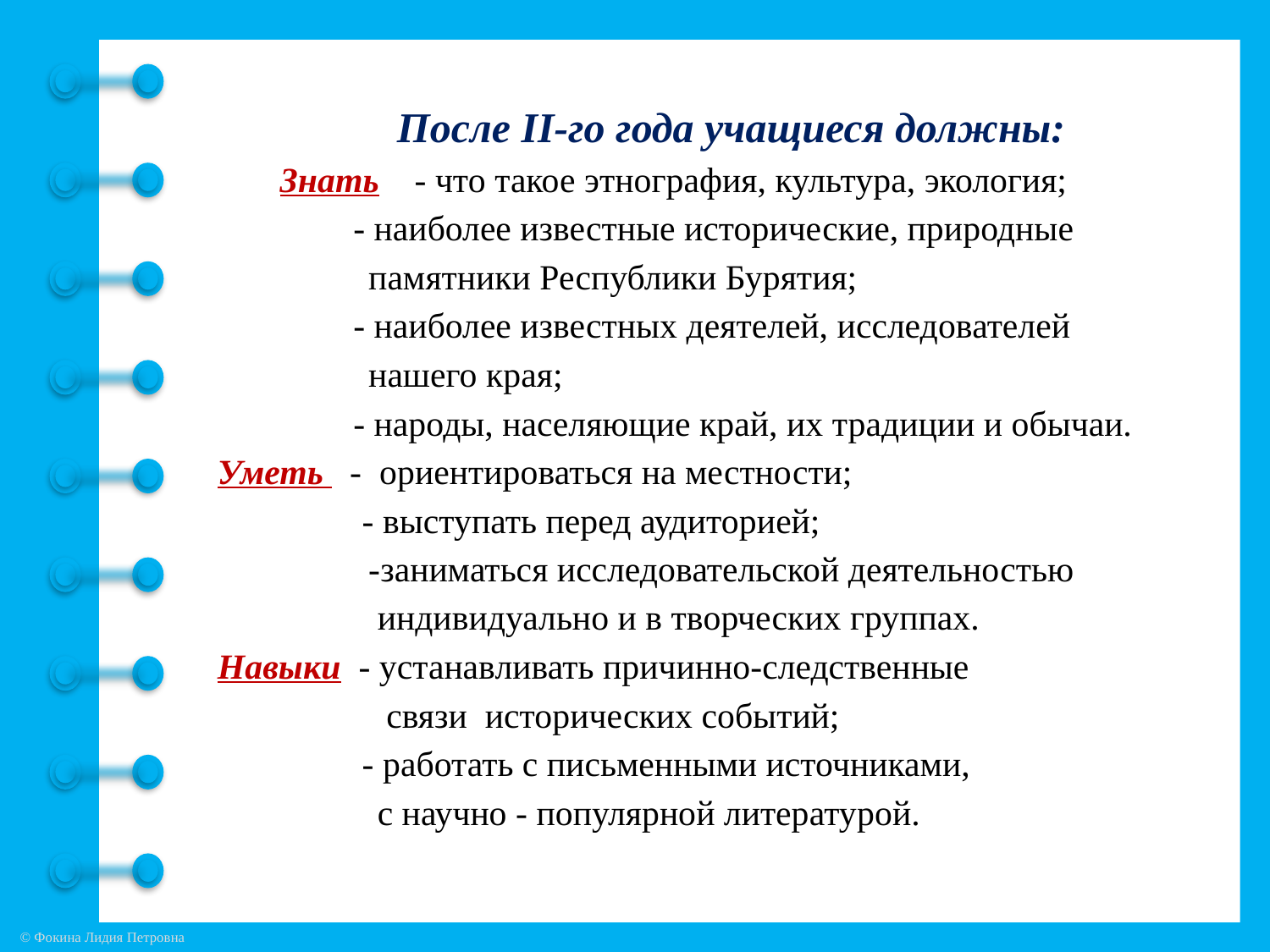

После II-го года учащиеся должны:
Знать    - что такое этнография, культура, экология;
	 - наиболее известные исторические, природные
                 памятники Республики Бурятия;
	 - наиболее известных деятелей, исследователей
                 нашего края;
	 - народы, населяющие край, их традиции и обычаи.
Уметь   -  ориентироваться на местности;
	  - выступать перед аудиторией;
                 -заниматься исследовательской деятельностью
                  индивидуально и в творческих группах.
Навыки  - устанавливать причинно-следственные
                   связи  исторических событий;
	  - работать с письменными источниками,
                  с научно - популярной литературой.